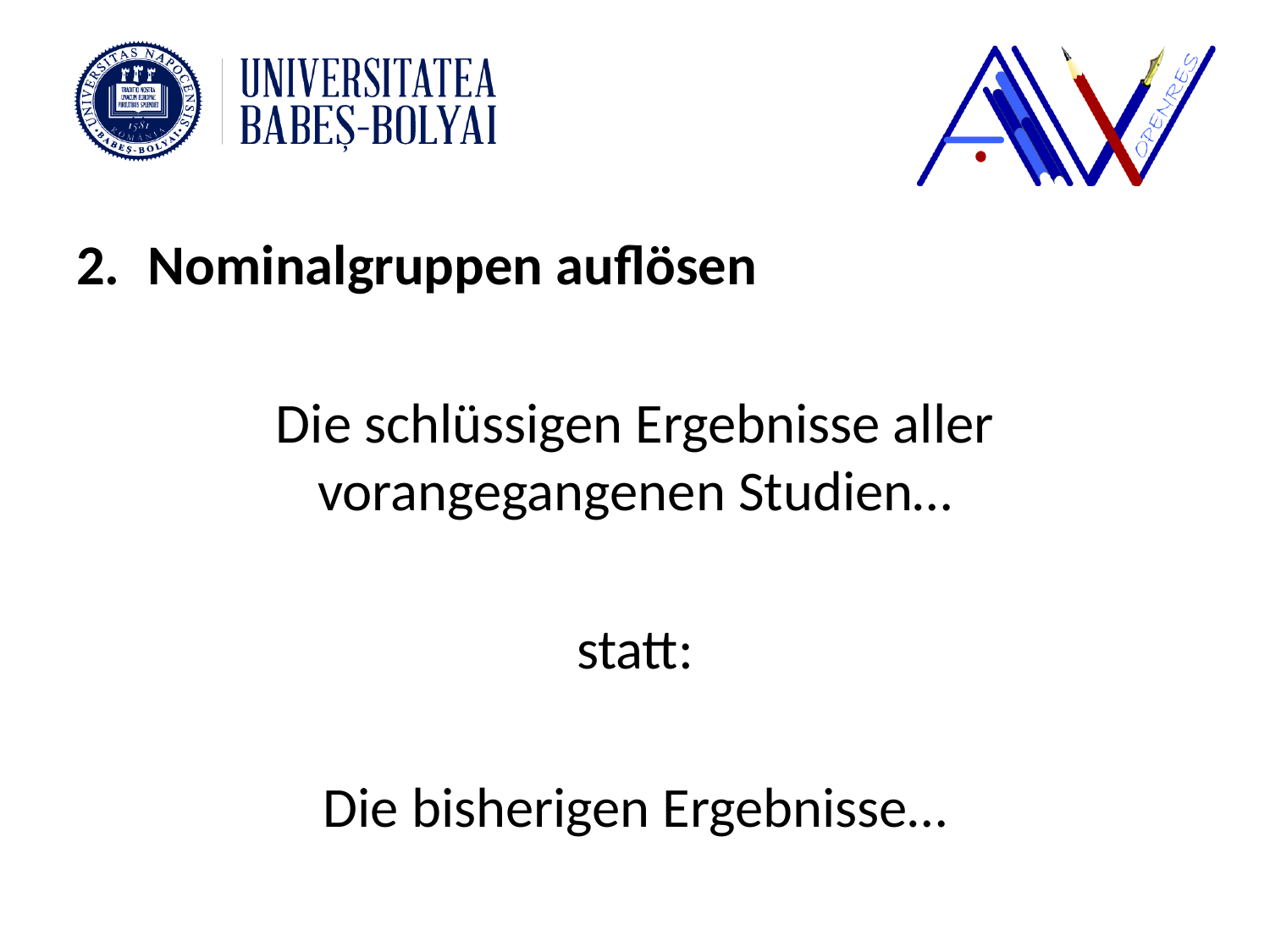

#
Nominalgruppen auflösen

Die schlüssigen Ergebnisse aller vorangegangenen Studien…

statt:

Die bisherigen Ergebnisse…